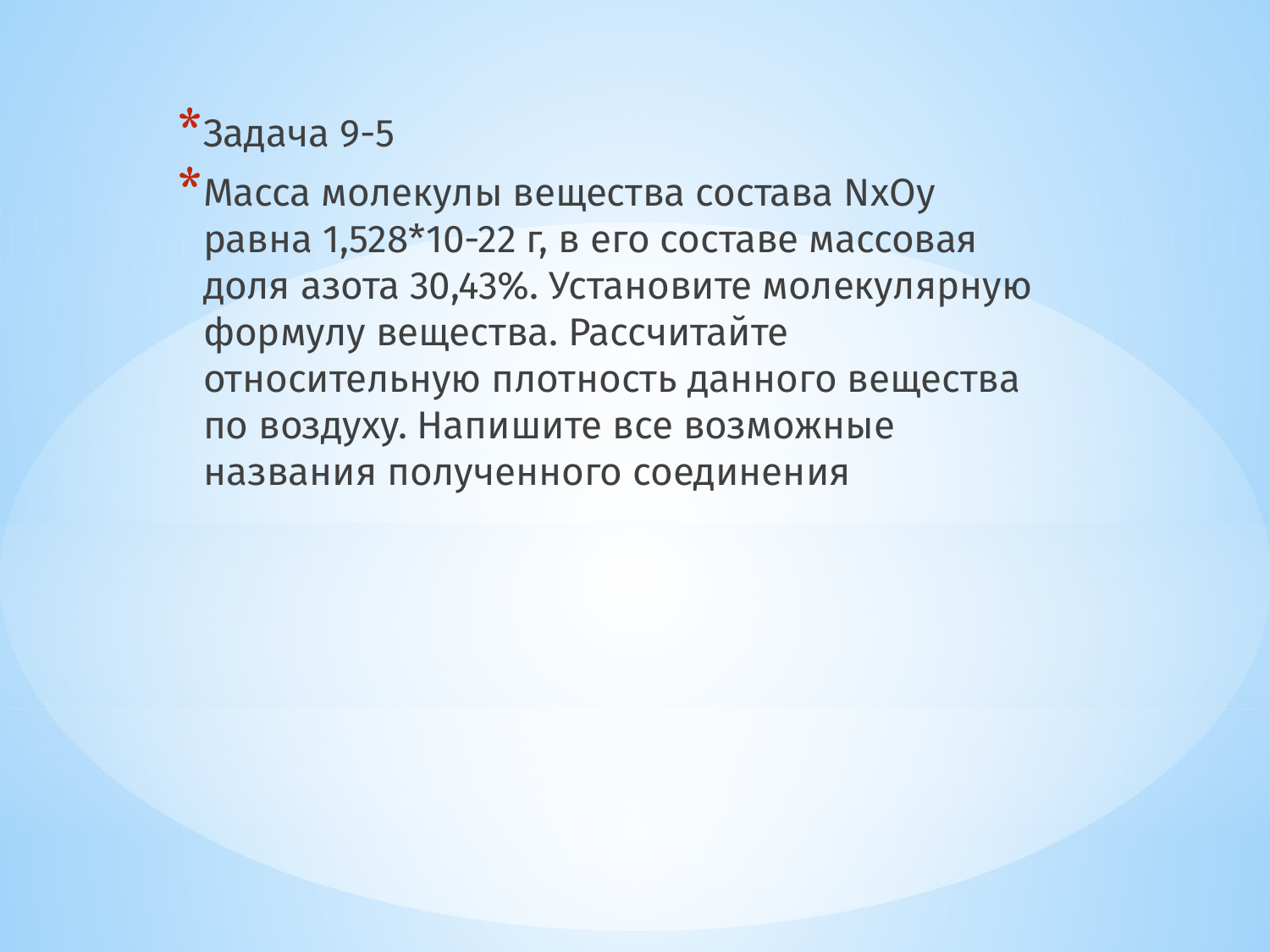

Задача 9-5
Масса молекулы вещества состава NxOy равна 1,528*10-22 г, в его составе массовая доля азота 30,43%. Установите молекулярную формулу вещества. Рассчитайте относительную плотность данного вещества по воздуху. Напишите все возможные названия полученного соединения